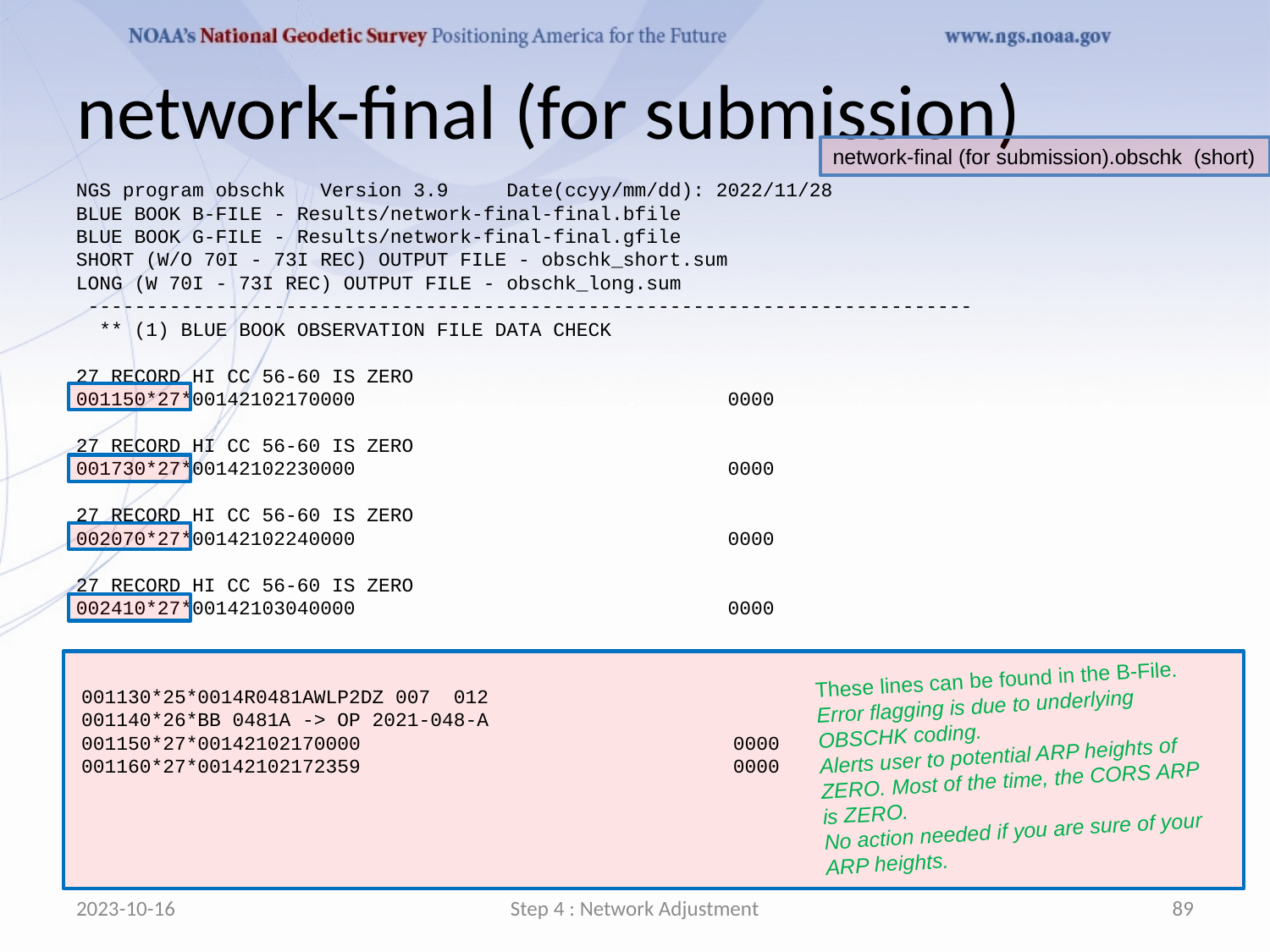

# network-final (for submission)
network-final (for submission).obschk  (short)
NGS program obschk   Version 3.9     Date(ccyy/mm/dd): 2022/11/28
BLUE BOOK B-FILE - Results/network-final-final.bfile
BLUE BOOK G-FILE - Results/network-final-final.gfile
SHORT (W/O 70I - 73I REC) OUTPUT FILE - obschk_short.sum
LONG (W 70I - 73I REC) OUTPUT FILE - obschk_long.sum
 ----------------------------------------------------------------------------
  ** (1) BLUE BOOK OBSERVATION FILE DATA CHECK

27 RECORD HI CC 56-60 IS ZERO
001150*27*00142102170000                                0000

27 RECORD HI CC 56-60 IS ZERO
001730*27*00142102230000                                0000

27 RECORD HI CC 56-60 IS ZERO
002070*27*00142102240000                                0000

27 RECORD HI CC 56-60 IS ZERO
002410*27*00142103040000                                0000

These lines can be found in the B-File.
Error flagging is due to underlying OBSCHK coding.
Alerts user to potential ARP heights of ZERO. Most of the time, the CORS ARP is ZERO.
No action needed if you are sure of your ARP heights.
001130*25*0014R0481AWLP2DZ 007  012
001140*26*BB 0481A -> OP 2021-048-A
001150*27*00142102170000                                0000
001160*27*00142102172359                                0000
2023-10-16
Step 4 : Network Adjustment
89